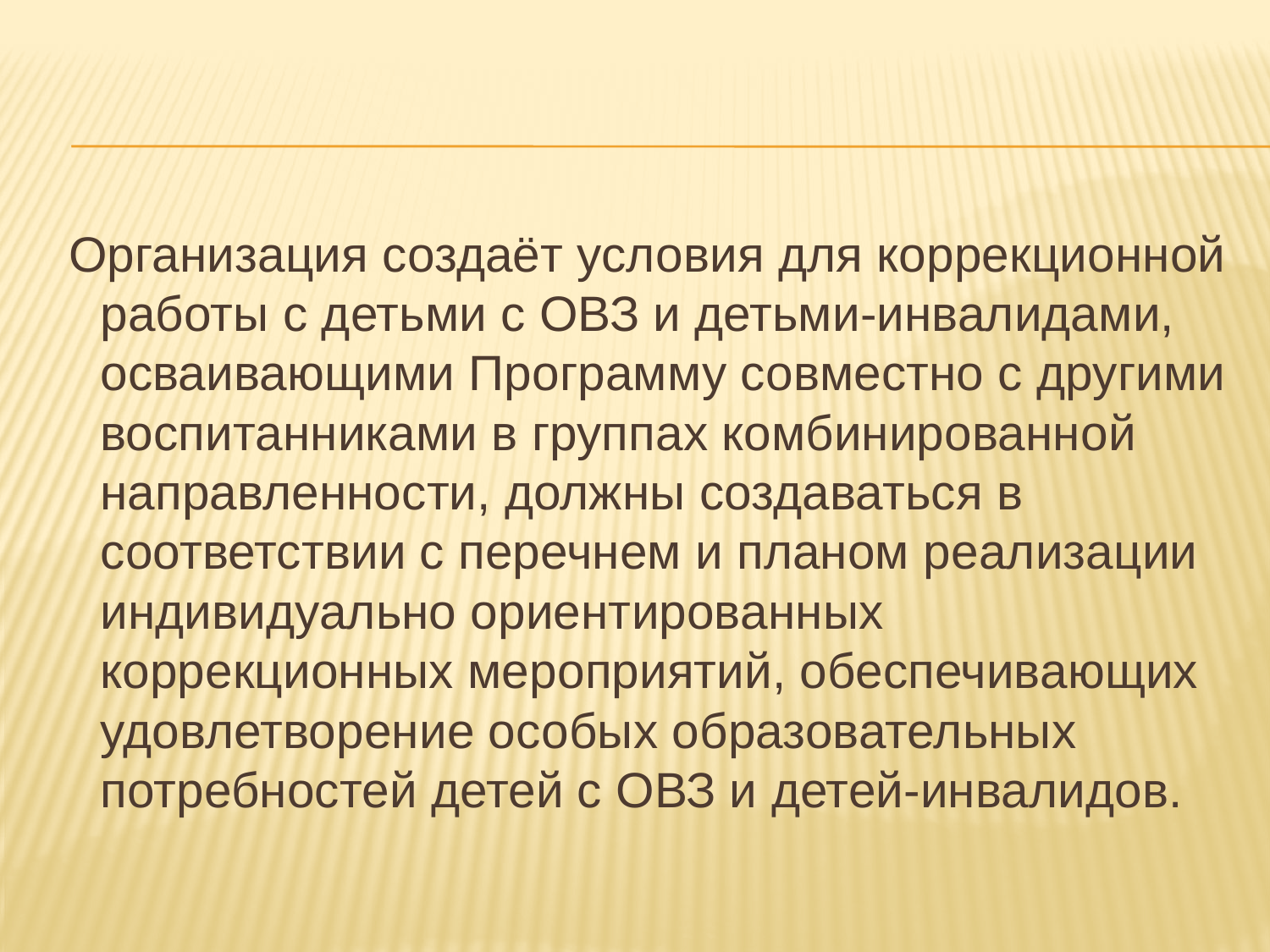

#
 Организация создаёт условия для коррекционной работы с детьми с ОВЗ и детьми‑инвалидами, осваивающими Программу совместно с другими воспитанниками в группах комбинированной направленности, должны создаваться в соответствии с перечнем и планом реализации индивидуально ориентированных коррекционных мероприятий, обеспечивающих удовлетворение особых образовательных потребностей детей с ОВЗ и детей-инвалидов.